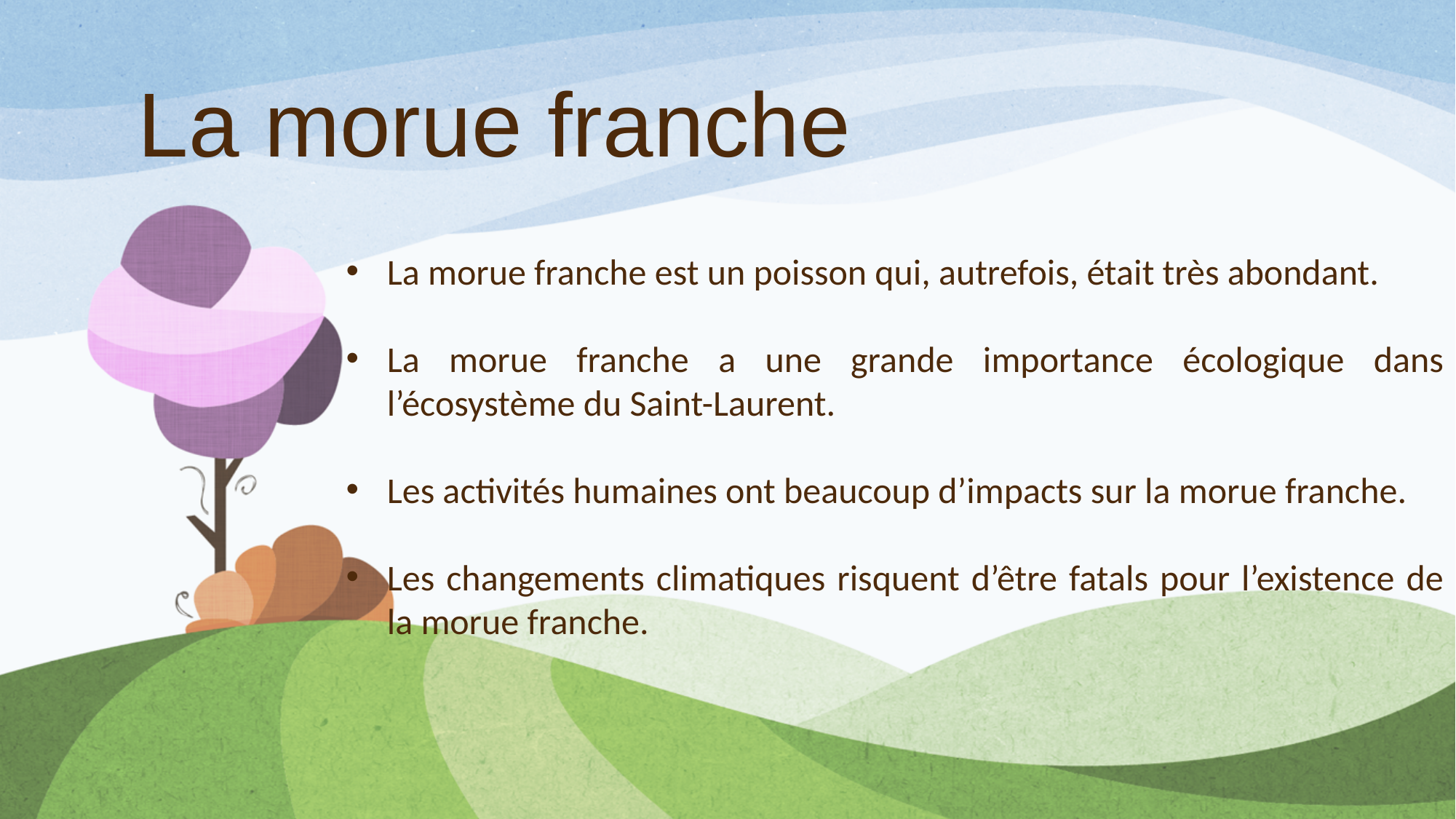

# La morue franche
La morue franche est un poisson qui, autrefois, était très abondant.

La morue franche a une grande importance écologique dans l’écosystème du Saint-Laurent.

Les activités humaines ont beaucoup d’impacts sur la morue franche.

Les changements climatiques risquent d’être fatals pour l’existence de la morue franche.